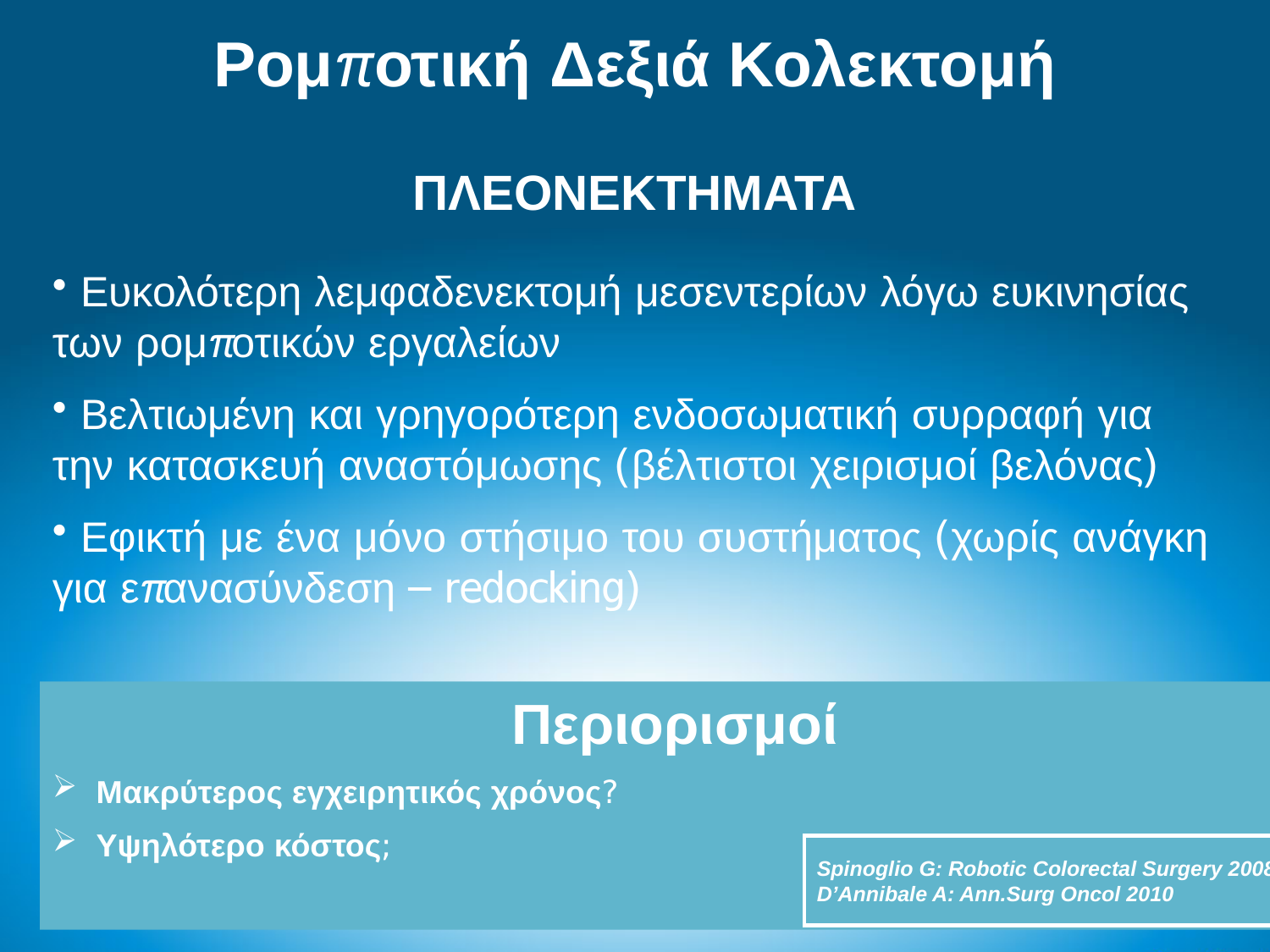

Ρομποτική Δεξιά Κολεκτομή

ΠΛΕΟΝΕΚΤΗΜΑΤΑ

 Ευκολότερη λεμφαδενεκτομή μεσεντερίων λόγω ευκινησίας των ρομποτικών εργαλείων
 Βελτιωμένη και γρηγορότερη ενδοσωματική συρραφή για την κατασκευή αναστόμωσης (βέλτιστοι χειρισμοί βελόνας)
 Εφικτή με ένα μόνο στήσιμο του συστήματος (χωρίς ανάγκη για επανασύνδεση – redocking)

Περιορισμοί
  Μακρύτερος εγχειρητικός χρόνος?
  Υψηλότερο κόστος;

Spinoglio G: Robotic Colorectal Surgery 2008
D’Annibale A: Ann.Surg Oncol 2010